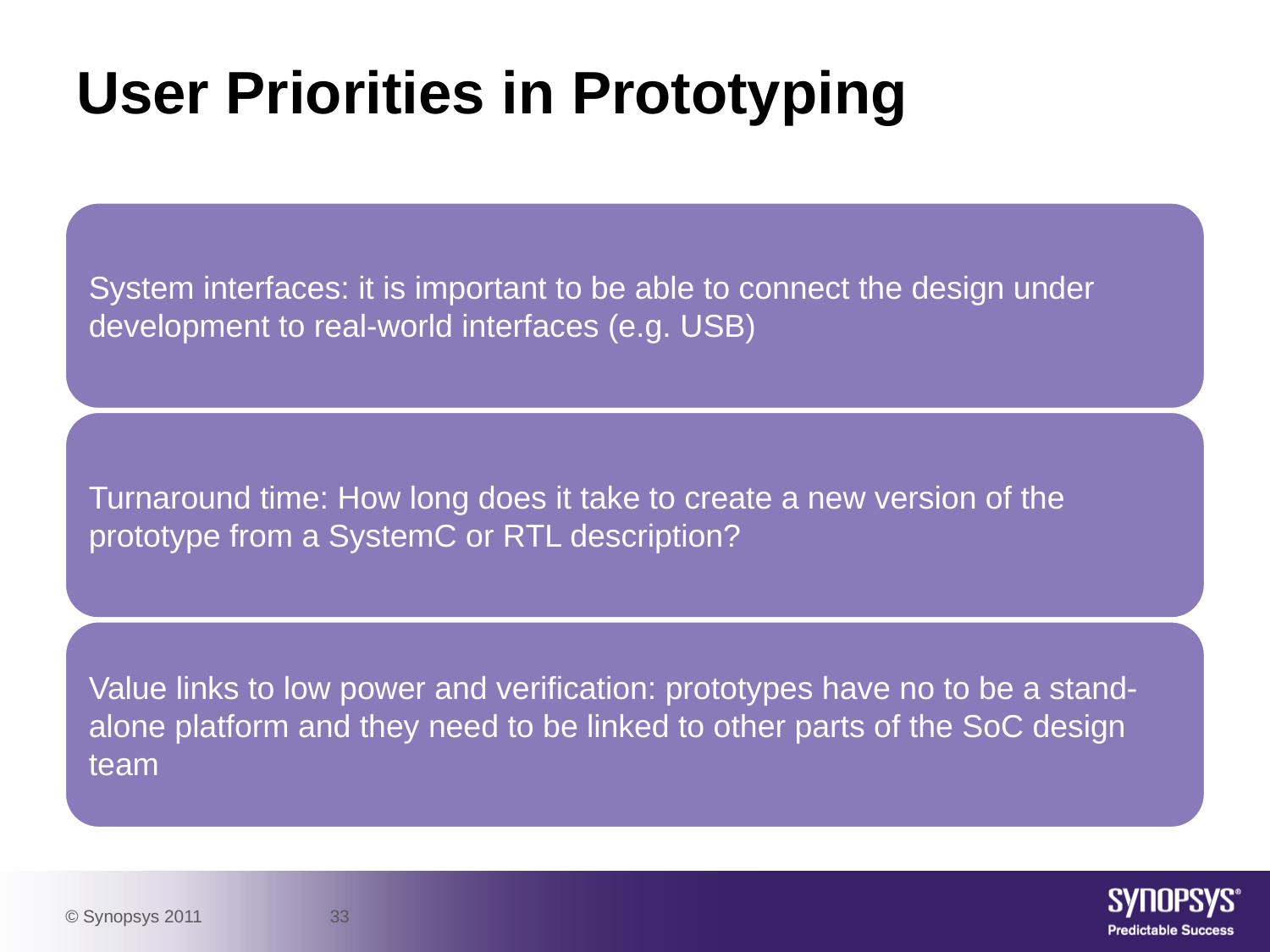

# User Priorities in Prototyping
System interfaces: it is important to be able to connect the design under development to real-world interfaces (e.g. USB)
Turnaround time: How long does it take to create a new version of the prototype from a SystemC or RTL description?
Value links to low power and verification: prototypes have no to be a stand-alone platform and they need to be linked to other parts of the SoC design team